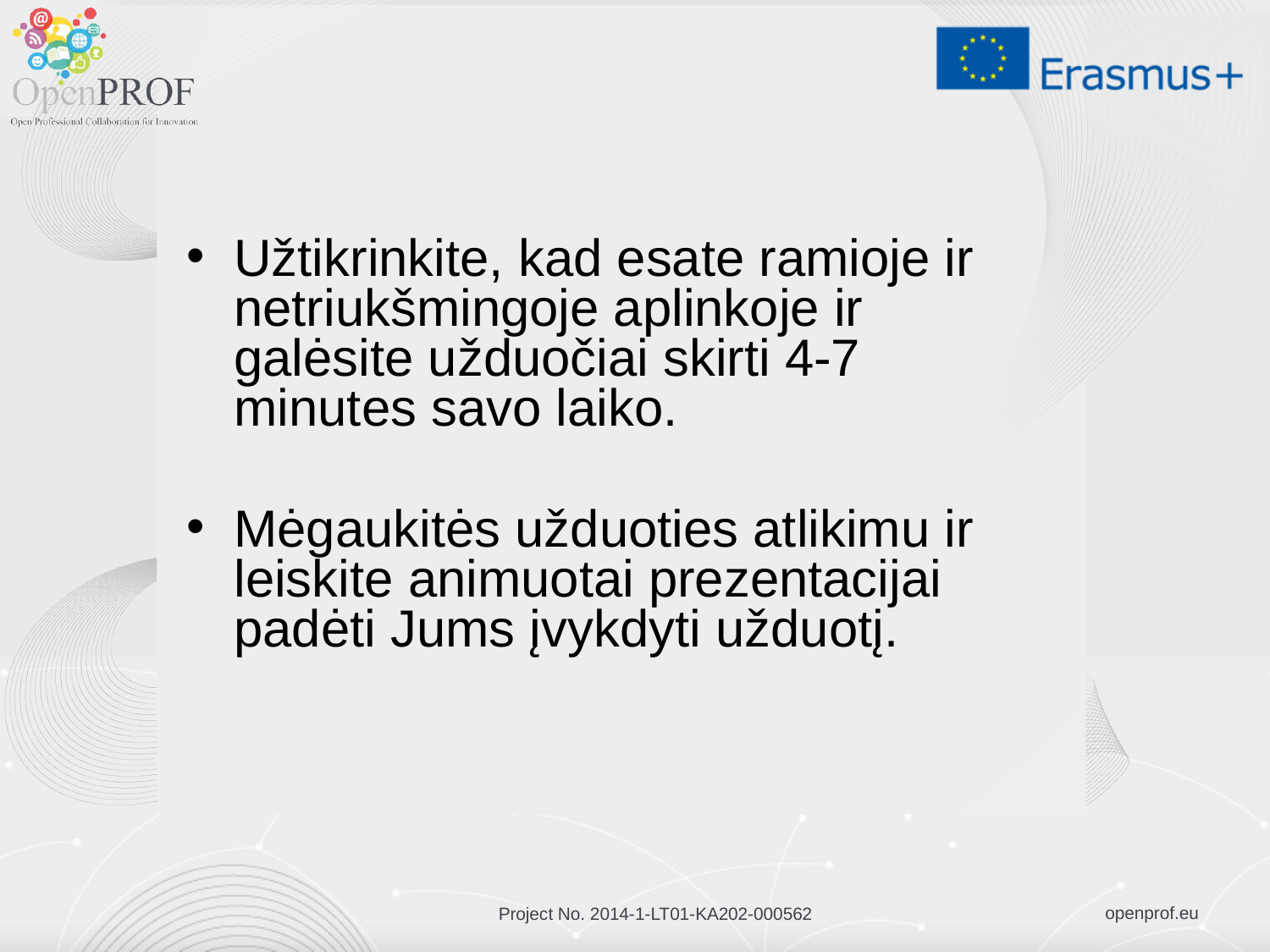

Užtikrinkite, kad esate ramioje ir netriukšmingoje aplinkoje ir galėsite užduočiai skirti 4-7 minutes savo laiko.

Mėgaukitės užduoties atlikimu ir leiskite animuotai prezentacijai padėti Jums įvykdyti užduotį.